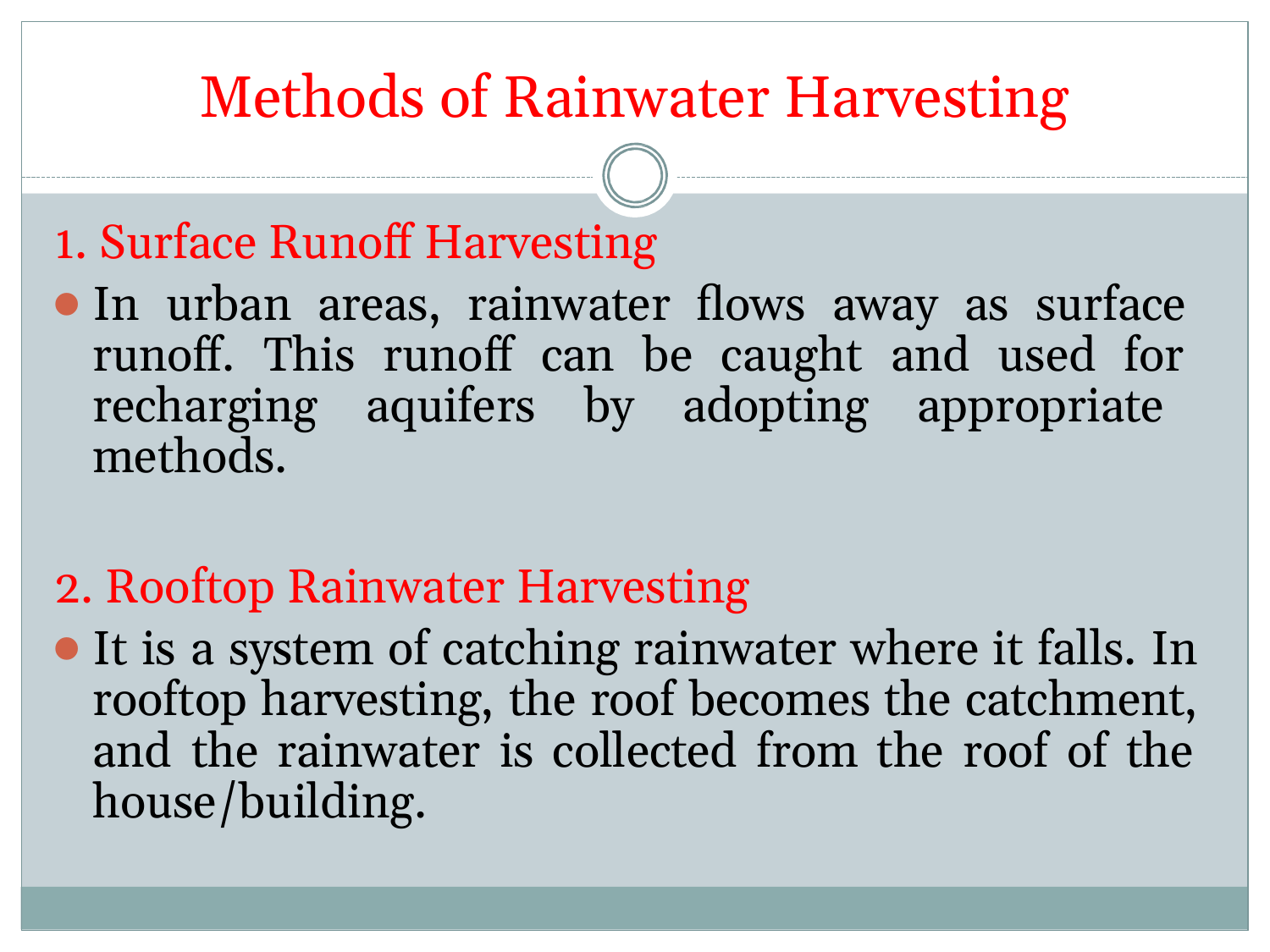

# Methods of Rainwater Harvesting

1. Surface Runoff Harvesting
In urban areas, rainwater flows away as surface  runoff. This runoff can be caught and used for  recharging aquifers by adopting appropriate  methods.

2. Rooftop Rainwater Harvesting
It is a system of catching rainwater where it falls. In  rooftop harvesting, the roof becomes the catchment,  and the rainwater is collected from the roof of the  house/building.